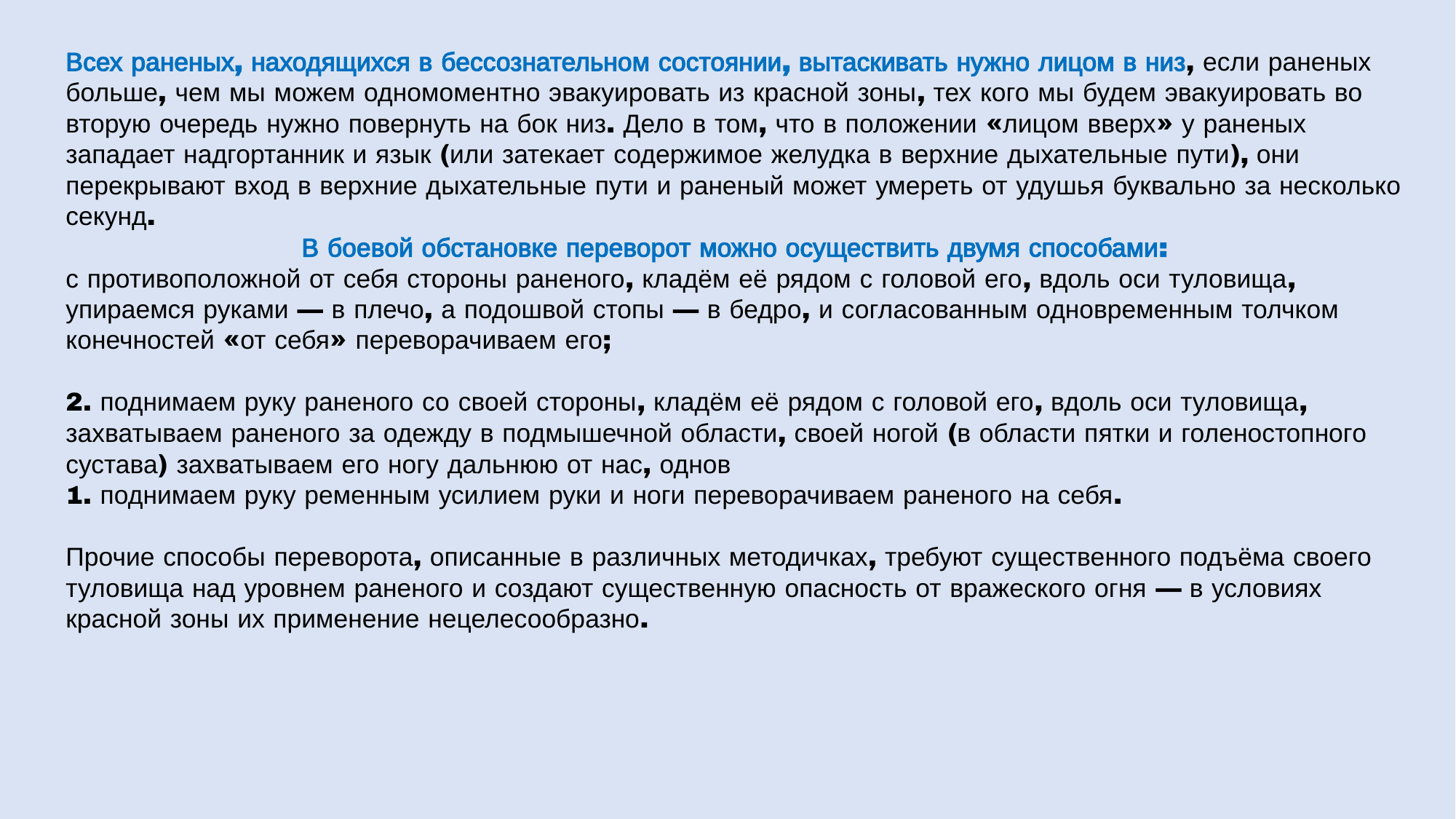

Всех раненых, находящихся в бессознательном состоянии, вытаскивать нужно лицом в низ, если раненых больше, чем мы можем одномоментно эвакуировать из красной зоны, тех кого мы будем эвакуировать во вторую очередь нужно повернуть на бок низ. Дело в том, что в положении «лицом вверх» у раненых западает надгортанник и язык (или затекает содержимое желудка в верхние дыхательные пути), они перекрывают вход в верхние дыхательные пути и раненый может умереть от удушья буквально за несколько секунд.
В боевой обстановке переворот можно осуществить двумя способами:
с противоположной от себя стороны раненого, кладём её рядом с головой его, вдоль оси туловища, упираемся руками — в плечо, а подошвой стопы — в бедро, и согласованным одновременным толчком конечностей «от себя» переворачиваем его;

2. поднимаем руку раненого со своей стороны, кладём её рядом с головой его, вдоль оси туловища, захватываем раненого за одежду в подмышечной области, своей ногой (в области пятки и голеностопного сустава) захватываем его ногу дальнюю от нас, однов
1. поднимаем руку ременным усилием руки и ноги переворачиваем раненого на себя.

Прочие способы переворота, описанные в различных методичках, требуют существенного подъёма своего туловища над уровнем раненого и создают существенную опасность от вражеского огня — в условиях красной зоны их применение нецелесообразно.